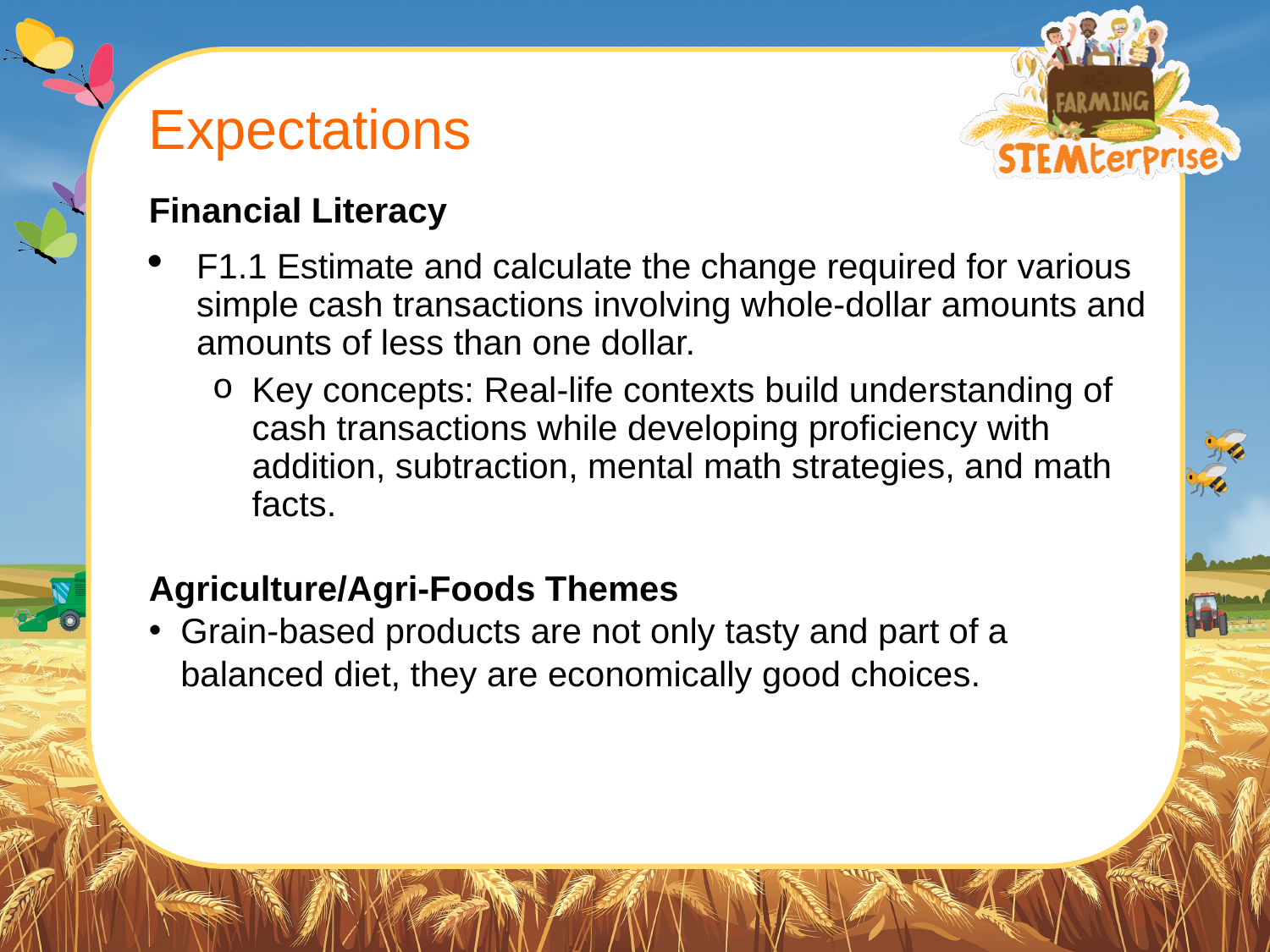

# Expectations
Financial Literacy
F1.1 Estimate and calculate the change required for various simple cash transactions involving whole-dollar amounts and amounts of less than one dollar.
Key concepts: Real-life contexts build understanding of cash transactions while developing proficiency with addition, subtraction, mental math strategies, and math facts.

Agriculture/Agri-Foods Themes
Grain-based products are not only tasty and part of a balanced diet, they are economically good choices.